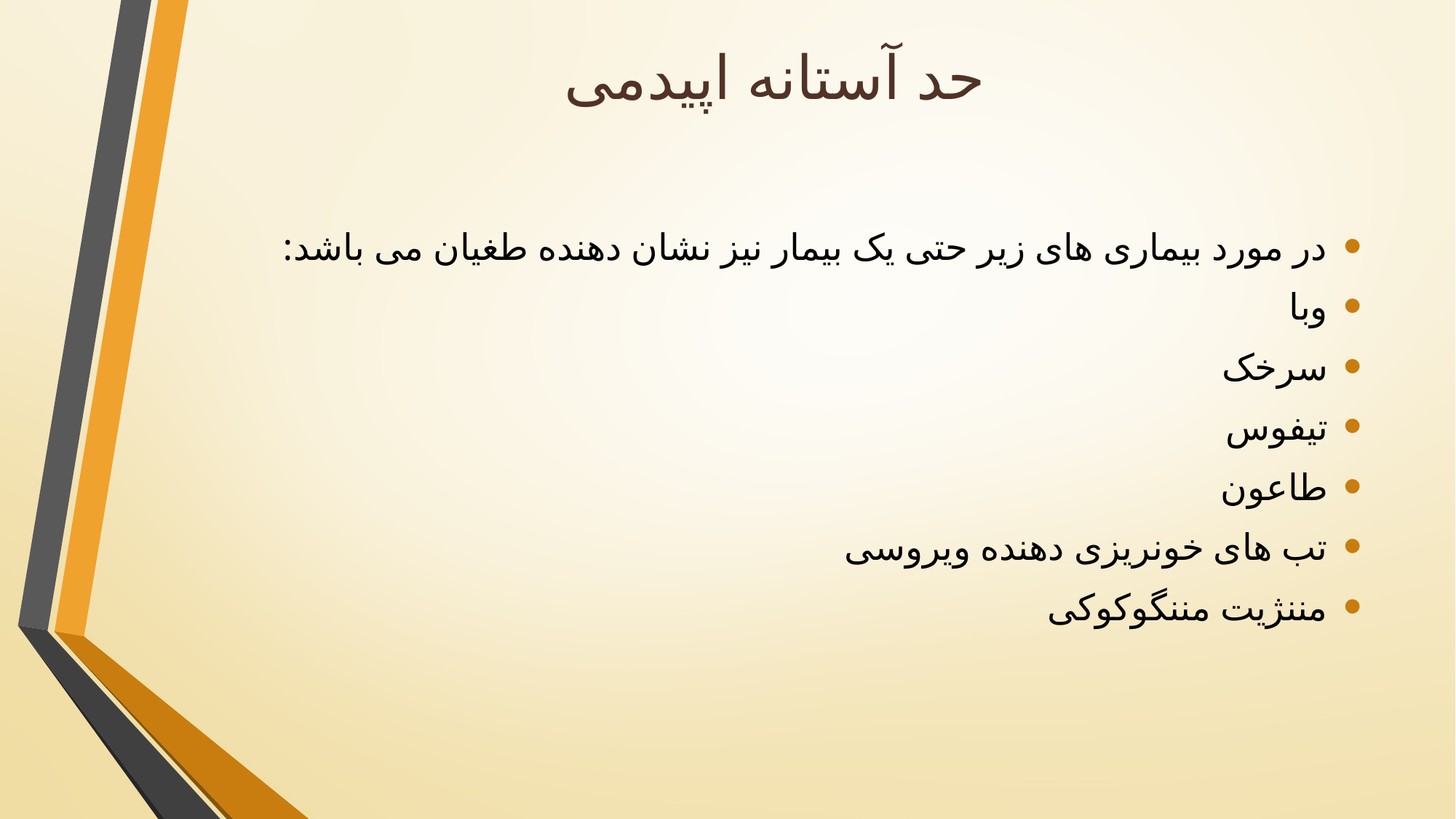

# حد آستانه اپیدمی
در مورد بیماری های زیر حتی یک بیمار نیز نشان دهنده طغیان می باشد:
وبا
سرخک
تیفوس
طاعون
تب های خونریزی دهنده ویروسی
مننژیت مننگوکوکی